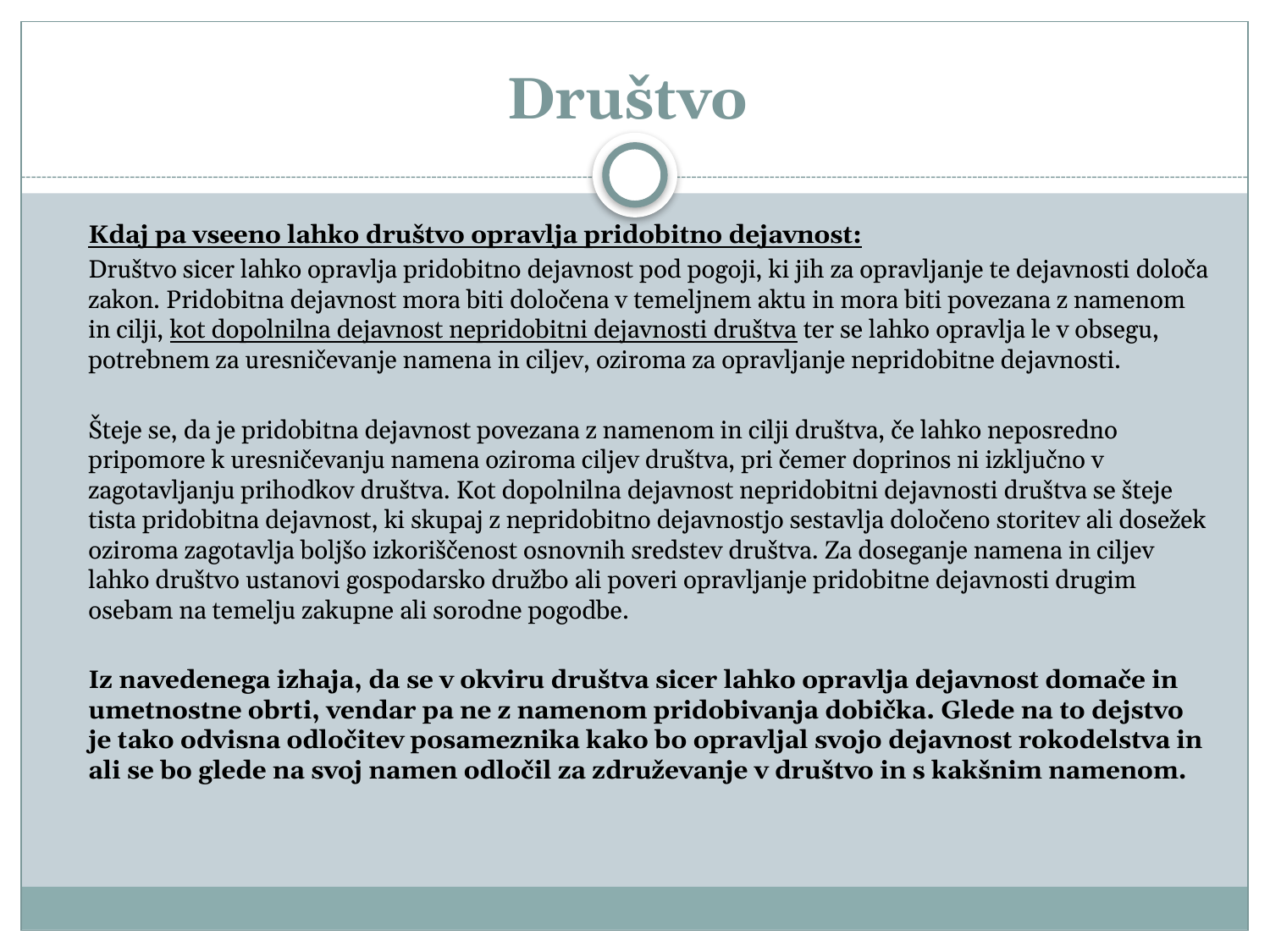

# Društvo
	Kdaj pa vseeno lahko društvo opravlja pridobitno dejavnost:
	Društvo sicer lahko opravlja pridobitno dejavnost pod pogoji, ki jih za opravljanje te dejavnosti določa zakon. Pridobitna dejavnost mora biti določena v temeljnem aktu in mora biti povezana z namenom in cilji, kot dopolnilna dejavnost nepridobitni dejavnosti društva ter se lahko opravlja le v obsegu, potrebnem za uresničevanje namena in ciljev, oziroma za opravljanje nepridobitne dejavnosti.

	Šteje se, da je pridobitna dejavnost povezana z namenom in cilji društva, če lahko neposredno pripomore k uresničevanju namena oziroma ciljev društva, pri čemer doprinos ni izključno v zagotavljanju prihodkov društva. Kot dopolnilna dejavnost nepridobitni dejavnosti društva se šteje tista pridobitna dejavnost, ki skupaj z nepridobitno dejavnostjo sestavlja določeno storitev ali dosežek oziroma zagotavlja boljšo izkoriščenost osnovnih sredstev društva. Za doseganje namena in ciljev lahko društvo ustanovi gospodarsko družbo ali poveri opravljanje pridobitne dejavnosti drugim osebam na temelju zakupne ali sorodne pogodbe.

	Iz navedenega izhaja, da se v okviru društva sicer lahko opravlja dejavnost domače in umetnostne obrti, vendar pa ne z namenom pridobivanja dobička. Glede na to dejstvo je tako odvisna odločitev posameznika kako bo opravljal svojo dejavnost rokodelstva in ali se bo glede na svoj namen odločil za združevanje v društvo in s kakšnim namenom.